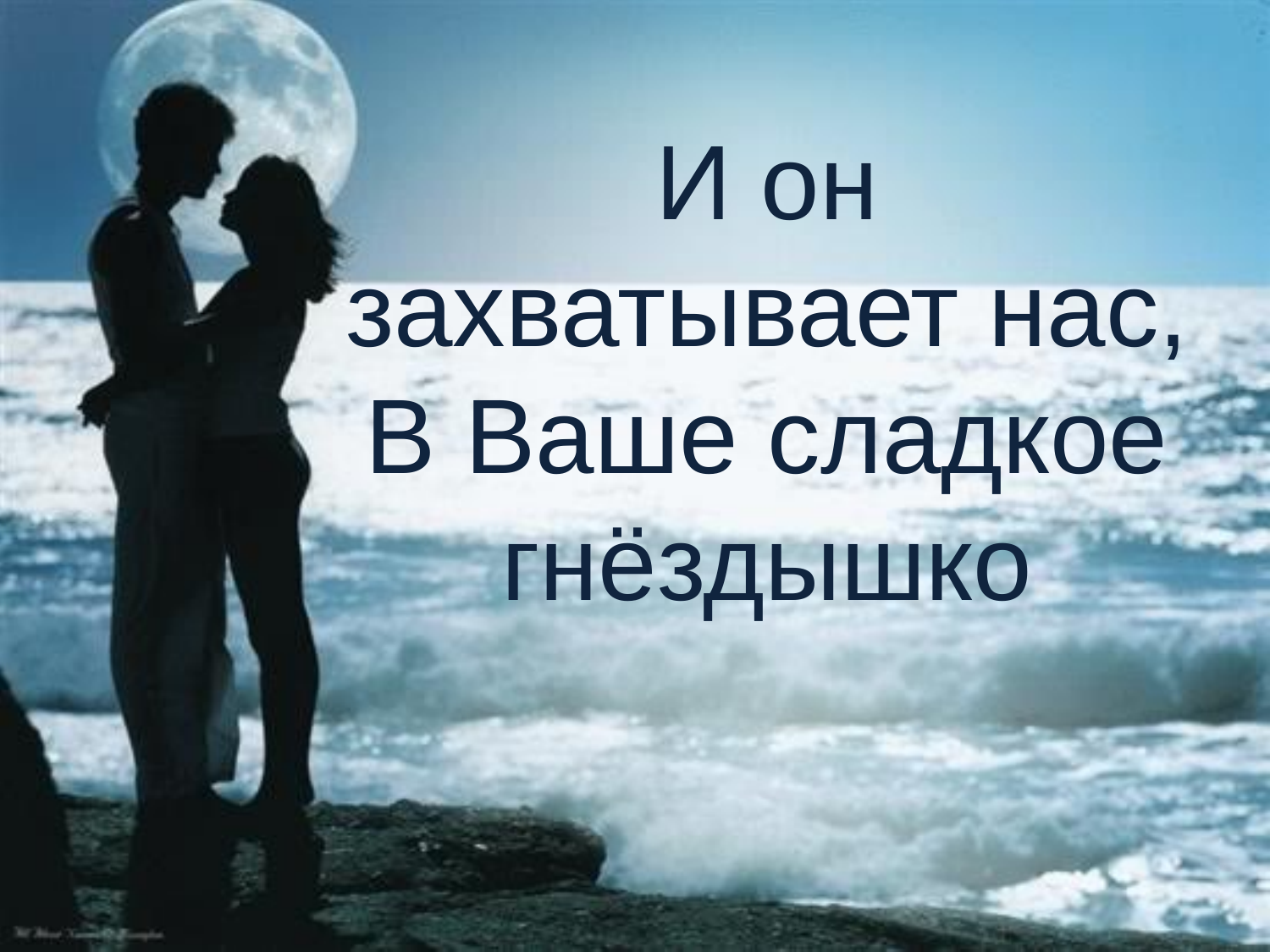

# И он захватывает нас, В Ваше сладкое гнёздышко